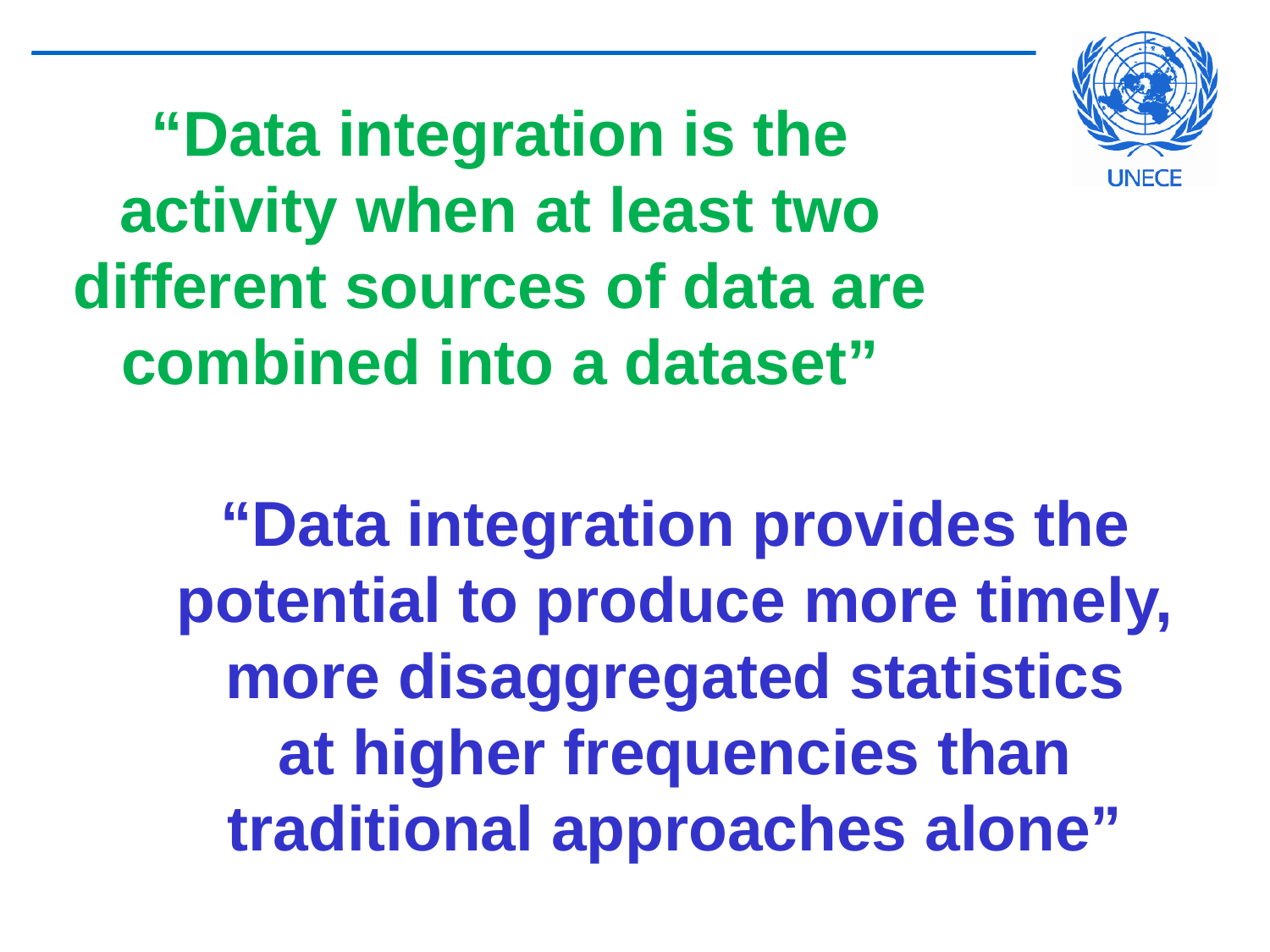

“Data integration is the activity when at least two different sources of data are combined into a dataset”
“Data integration provides the
potential to produce more timely,
more disaggregated statistics
at higher frequencies than
traditional approaches alone”